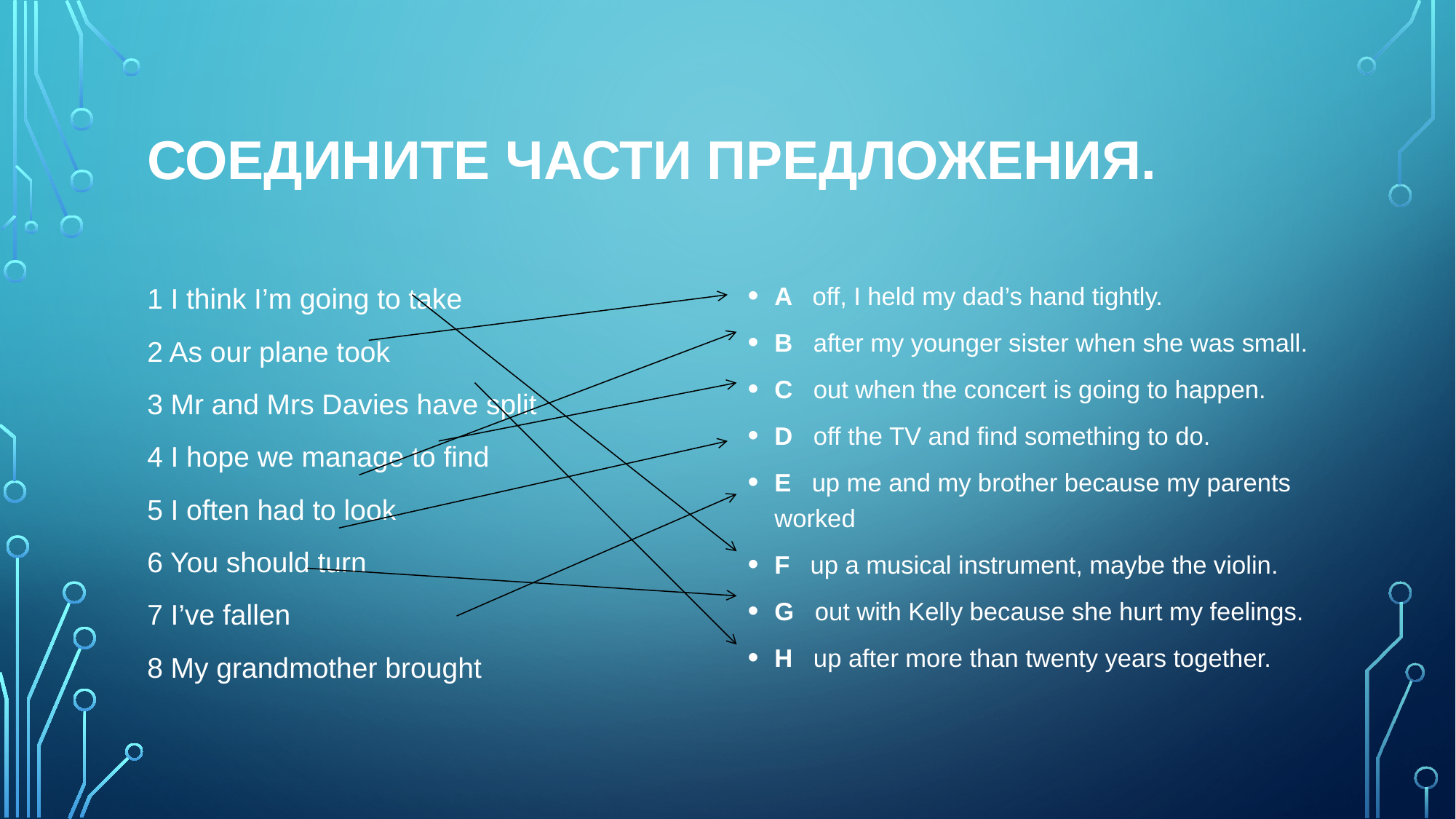

# Соедините части предложения.
1 I think I’m going to take
2 As our plane took
3 Mr and Mrs Davies have split
4 I hope we manage to find
5 I often had to look
6 You should turn
7 I’ve fallen
8 My grandmother brought
A   off, I held my dad’s hand tightly.
B   after my younger sister when she was small.
C   out when the concert is going to happen.
D   off the TV and find something to do.
E   up me and my brother because my parents worked
F   up a musical instrument, maybe the violin.
G   out with Kelly because she hurt my feelings.
H   up after more than twenty years together.